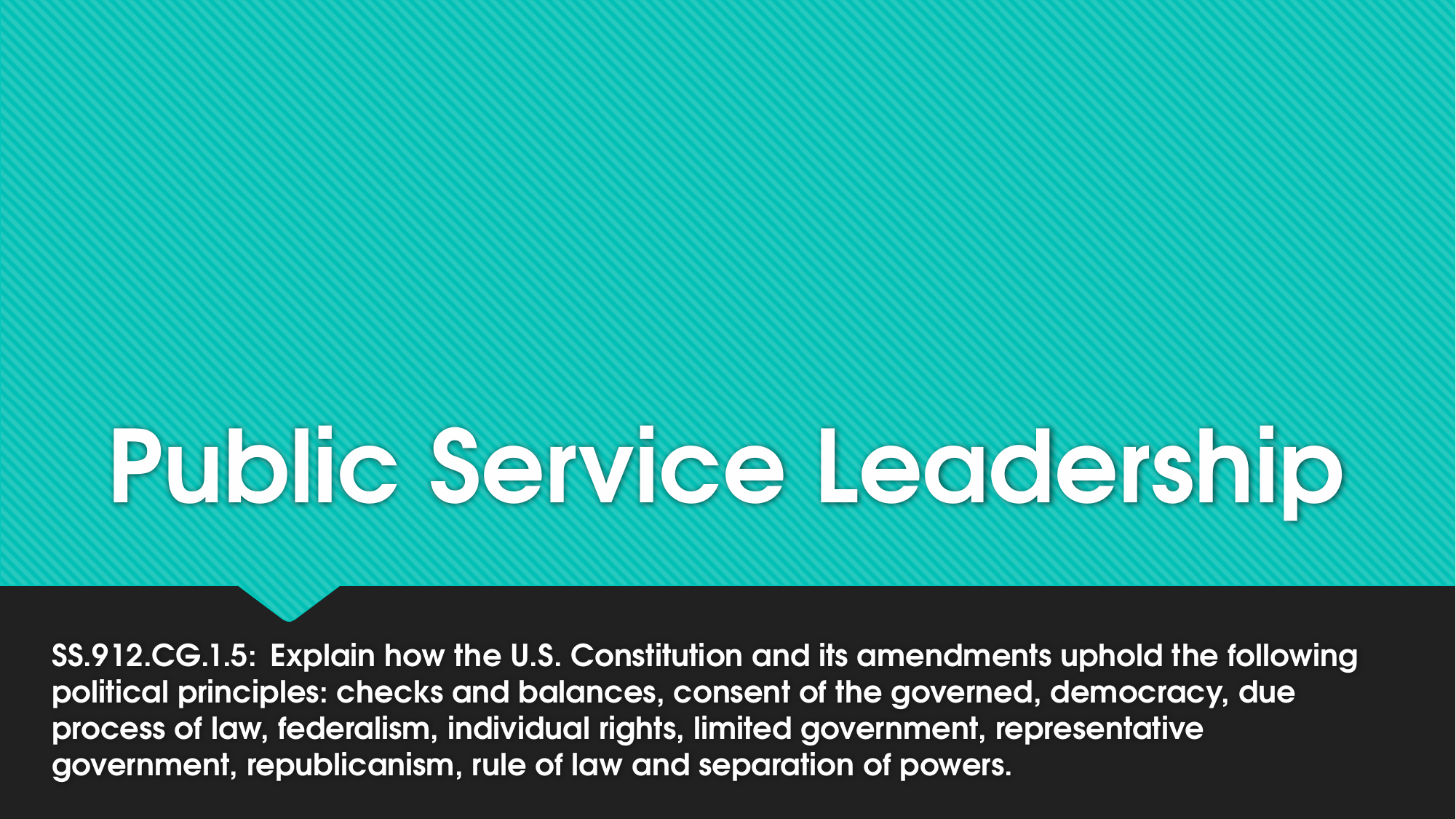

# Public Service Leadership
SS.912.CG.1.5:  Explain how the U.S. Constitution and its amendments uphold the following political principles: checks and balances, consent of the governed, democracy, due process of law, federalism, individual rights, limited government, representative government, republicanism, rule of law and separation of powers.